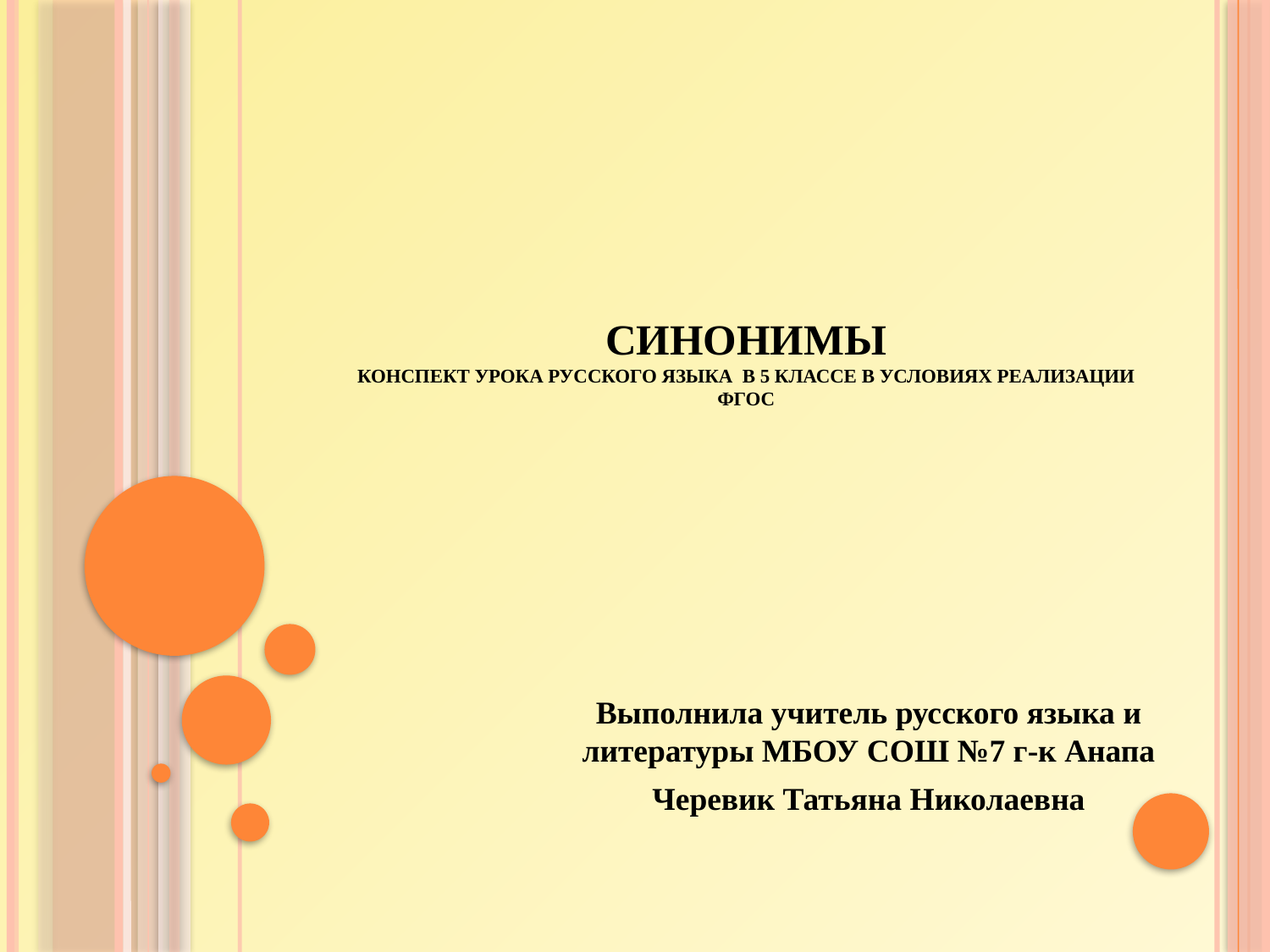

# Синонимы Конспект урока русского языка  в 5 классе в условиях реализации ФГОС
Выполнила учитель русского языка и литературы МБОУ СОШ №7 г-к Анапа
Черевик Татьяна Николаевна